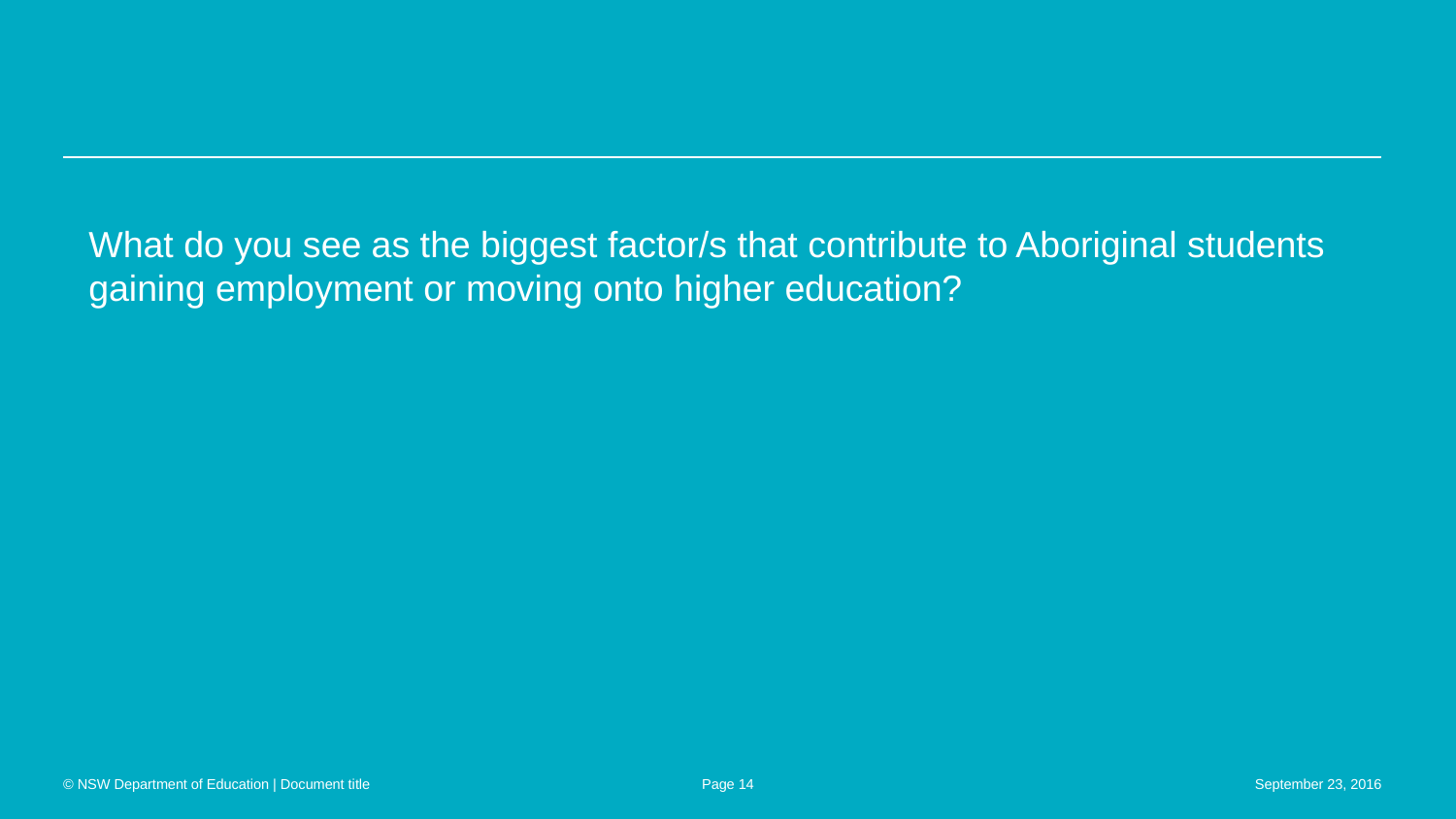

#
What do you see as the biggest factor/s that contribute to Aboriginal students gaining employment or moving onto higher education?

© NSW Department of Education | Document title
Page 14
September 23, 2016